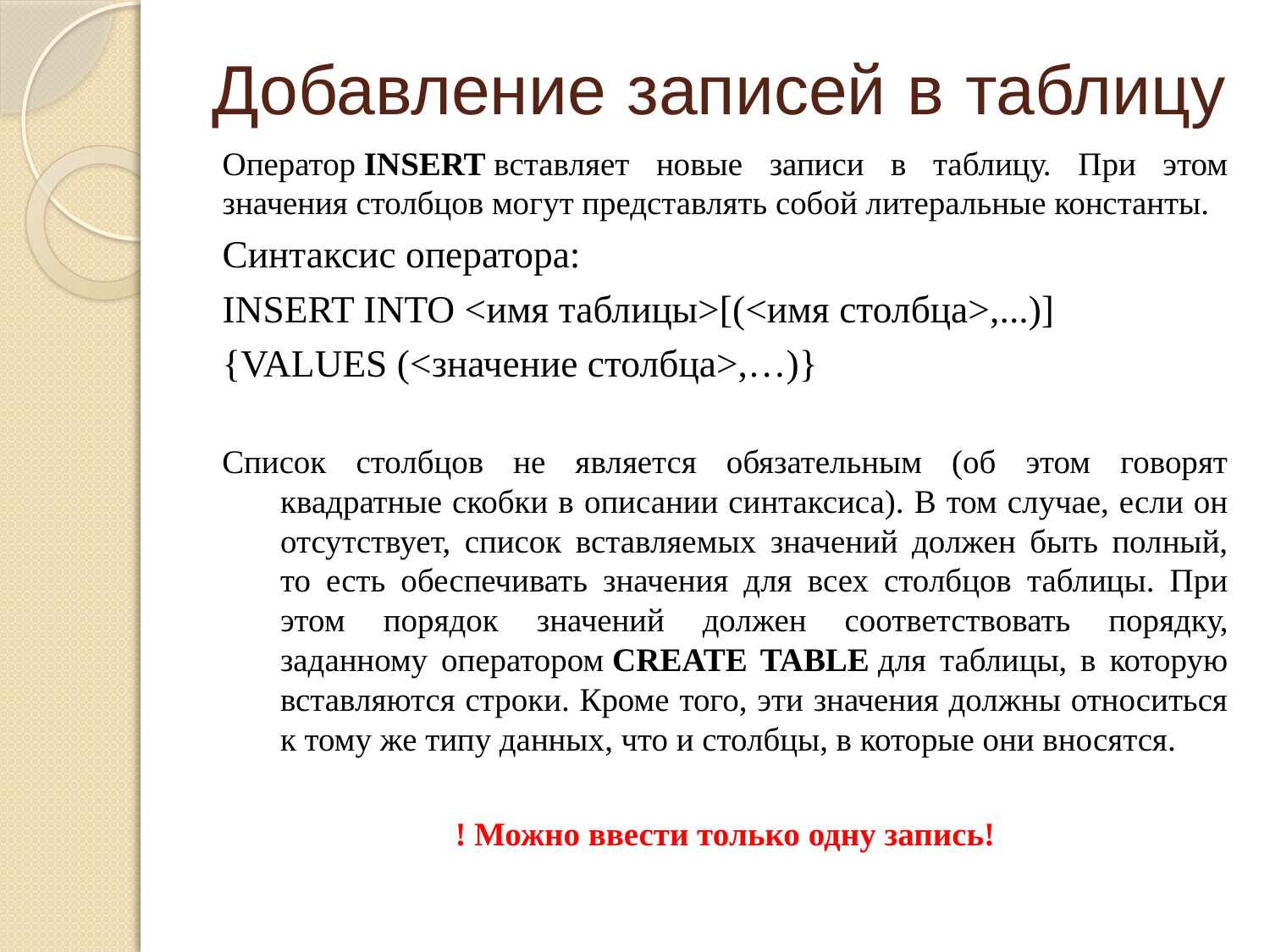

# Добавление записей в таблицу
Оператор INSERT вставляет новые записи в таблицу. При этом значения столбцов могут представлять собой литеральные константы.
Синтаксис оператора:
INSERT INTO <имя таблицы>[(<имя столбца>,...)]
{VALUES (<значение столбца>,…)}

Список столбцов не является обязательным (об этом говорят квадратные скобки в описании синтаксиса). В том случае, если он отсутствует, список вставляемых значений должен быть полный, то есть обеспечивать значения для всех столбцов таблицы. При этом порядок значений должен соответствовать порядку, заданному оператором CREATE TABLE для таблицы, в которую вставляются строки. Кроме того, эти значения должны относиться к тому же типу данных, что и столбцы, в которые они вносятся.

! Можно ввести только одну запись!